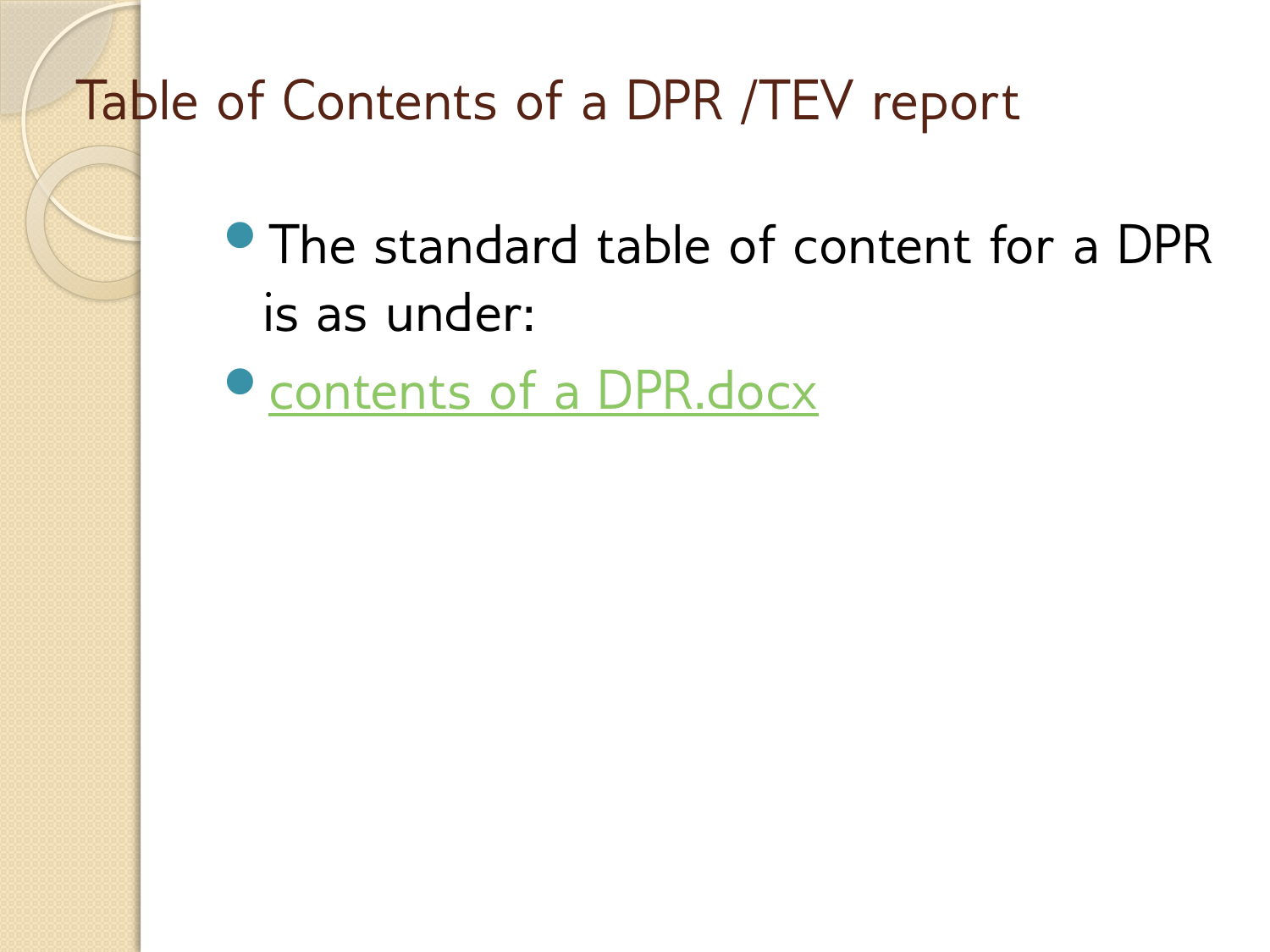

# Table of Contents of a DPR /TEV report
The standard table of content for a DPR is as under:
contents of a DPR.docx